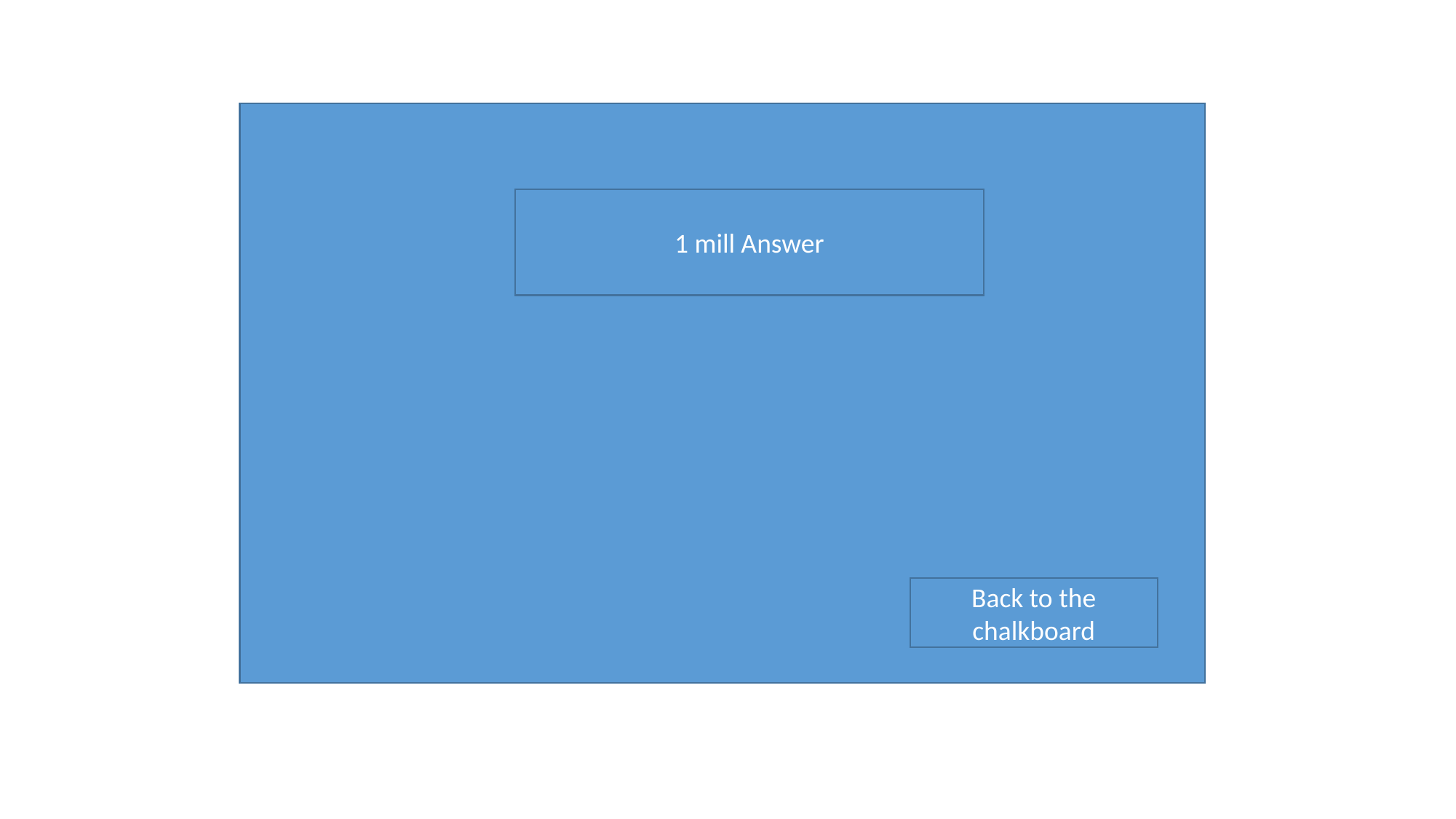

#

1 mill Answer

Back to the chalkboard